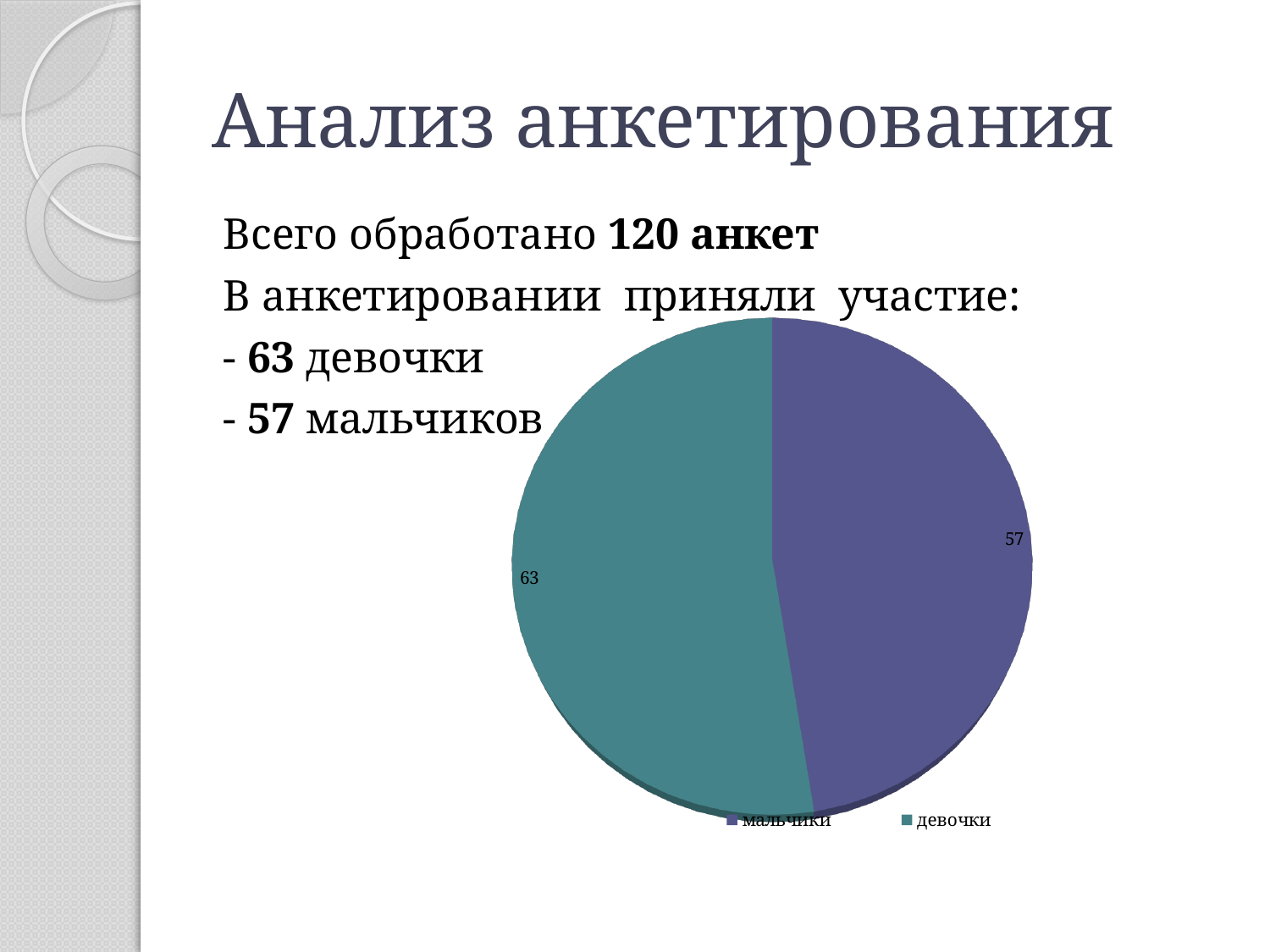

# Анализ анкетирования
Всего обработано 120 анкет
В анкетировании  приняли  участие:
- 63 девочки
- 57 мальчиков

[unsupported chart]